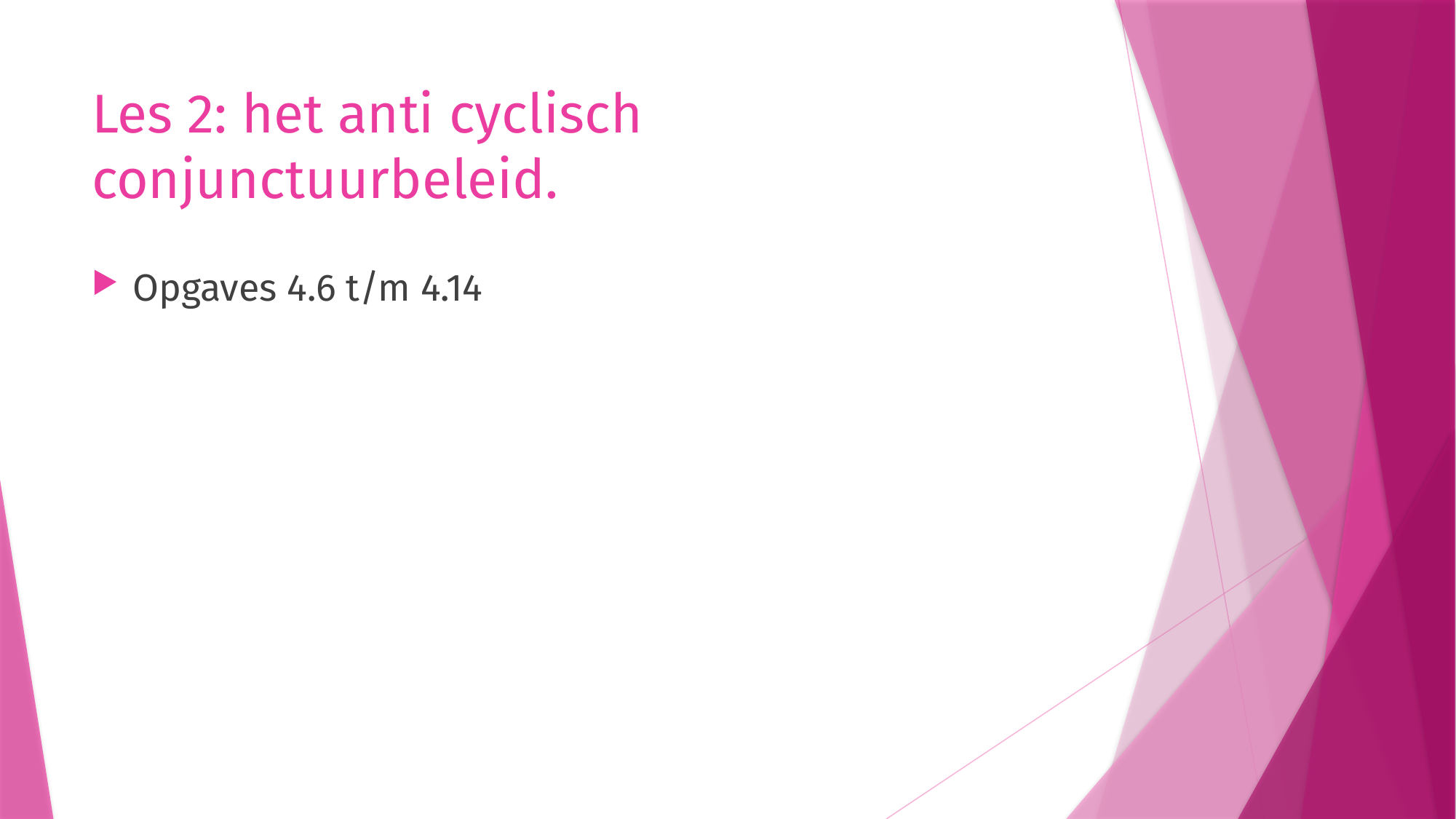

# Les 2: het anti cyclisch conjunctuurbeleid.
Opgaves 4.6 t/m 4.14